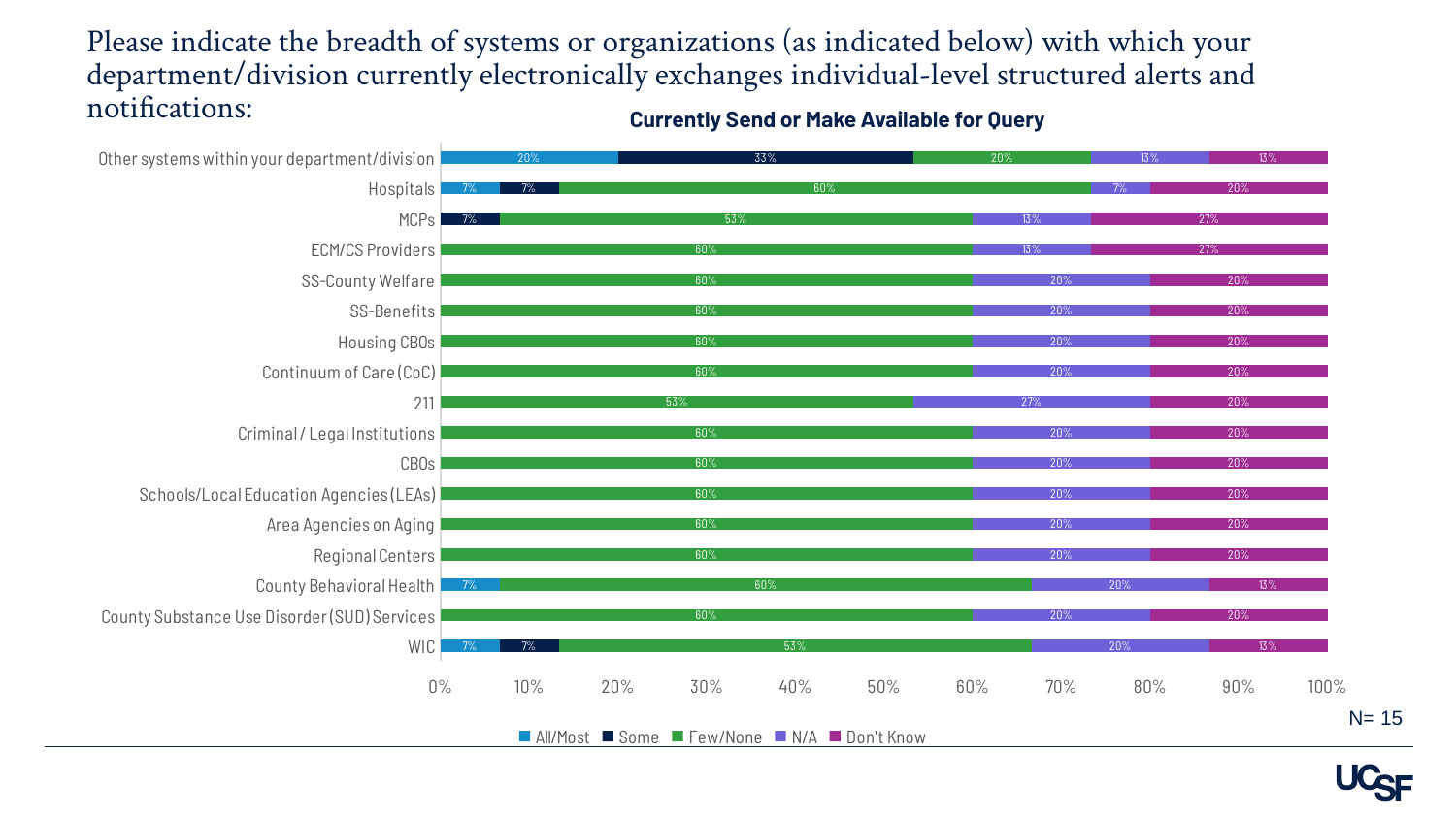

# Please indicate the breadth of systems or organizations (as indicated below) with which your department/division currently electronically exchanges individual-level structured alerts and notifications:
Currently Send or Make Available for Query

### Chart

| Category | All/Most | Some | Few/None | N/A | Don't Know |
|---|---|---|---|---|---|
| Other systems within your department/division | 0.2 | 0.3333333333333333 | 0.2 | 0.13333333333333333 | 0.13333333333333333 |
| Hospitals | 0.06666666666666667 | 0.06666666666666667 | 0.6 | 0.06666666666666667 | 0.2 |
| MCPs | None | 0.06666666666666667 | 0.5333333333333333 | 0.13333333333333333 | 0.26666666666666666 |
| ECM/CS Providers | None | None | 0.6 | 0.13333333333333333 | 0.26666666666666666 |
| SS-County Welfare | None | None | 0.6 | 0.2 | 0.2 |
| SS-Benefits | None | None | 0.6 | 0.2 | 0.2 |
| Housing CBOs | None | None | 0.6 | 0.2 | 0.2 |
| Continuum of Care (CoC) | None | None | 0.6 | 0.2 | 0.2 |
| 211 | None | None | 0.5333333333333333 | 0.26666666666666666 | 0.2 |
| Criminal / Legal Institutions | None | None | 0.6 | 0.2 | 0.2 |
| CBOs | None | None | 0.6 | 0.2 | 0.2 |
| Schools/Local Education Agencies (LEAs) | None | None | 0.6 | 0.2 | 0.2 |
| Area Agencies on Aging | None | None | 0.6 | 0.2 | 0.2 |
| Regional Centers | None | None | 0.6 | 0.2 | 0.2 |
| County Behavioral Health | 0.06666666666666667 | None | 0.6 | 0.2 | 0.13333333333333333 |
| County Substance Use Disorder (SUD) Services | None | None | 0.6 | 0.2 | 0.2 |
| WIC | 0.06666666666666667 | 0.06666666666666667 | 0.5333333333333333 | 0.2 | 0.13333333333333333 |
N= 15